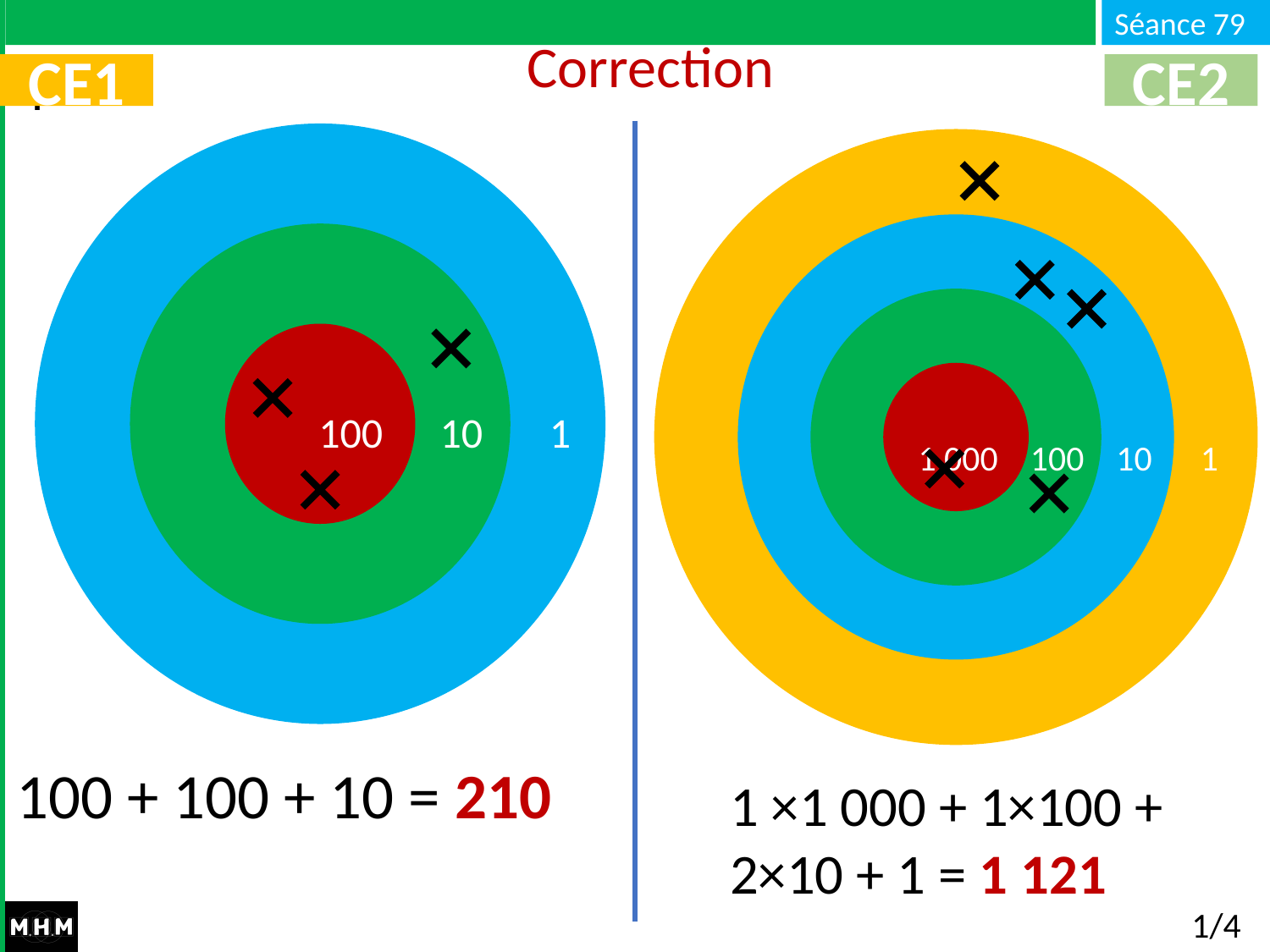

# Correction
CE1
CE2

100      10       1
1 000    100    10      1

100 + 100 + 10 = 210
1 ×1 000 + 1×100 +
2×10 + 1 = 1 121
1/4